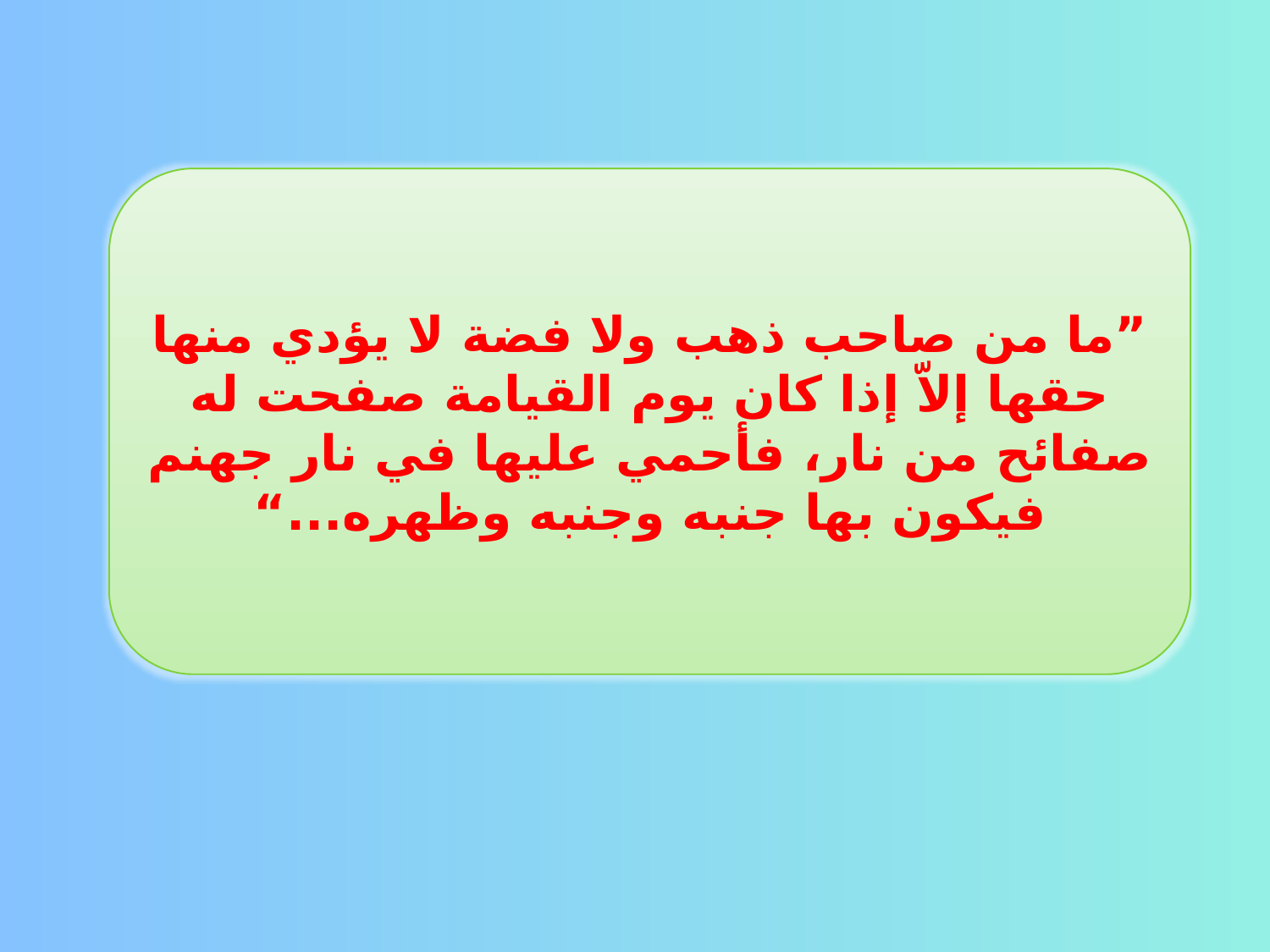

”ما من صاحب ذهب ولا فضة لا يؤدي منها حقها إلاّ إذا كان يوم القيامة صفحت له صفائح من نار، فأحمي عليها في نار جهنم فيكون بها جنبه وجنبه وظهره...“